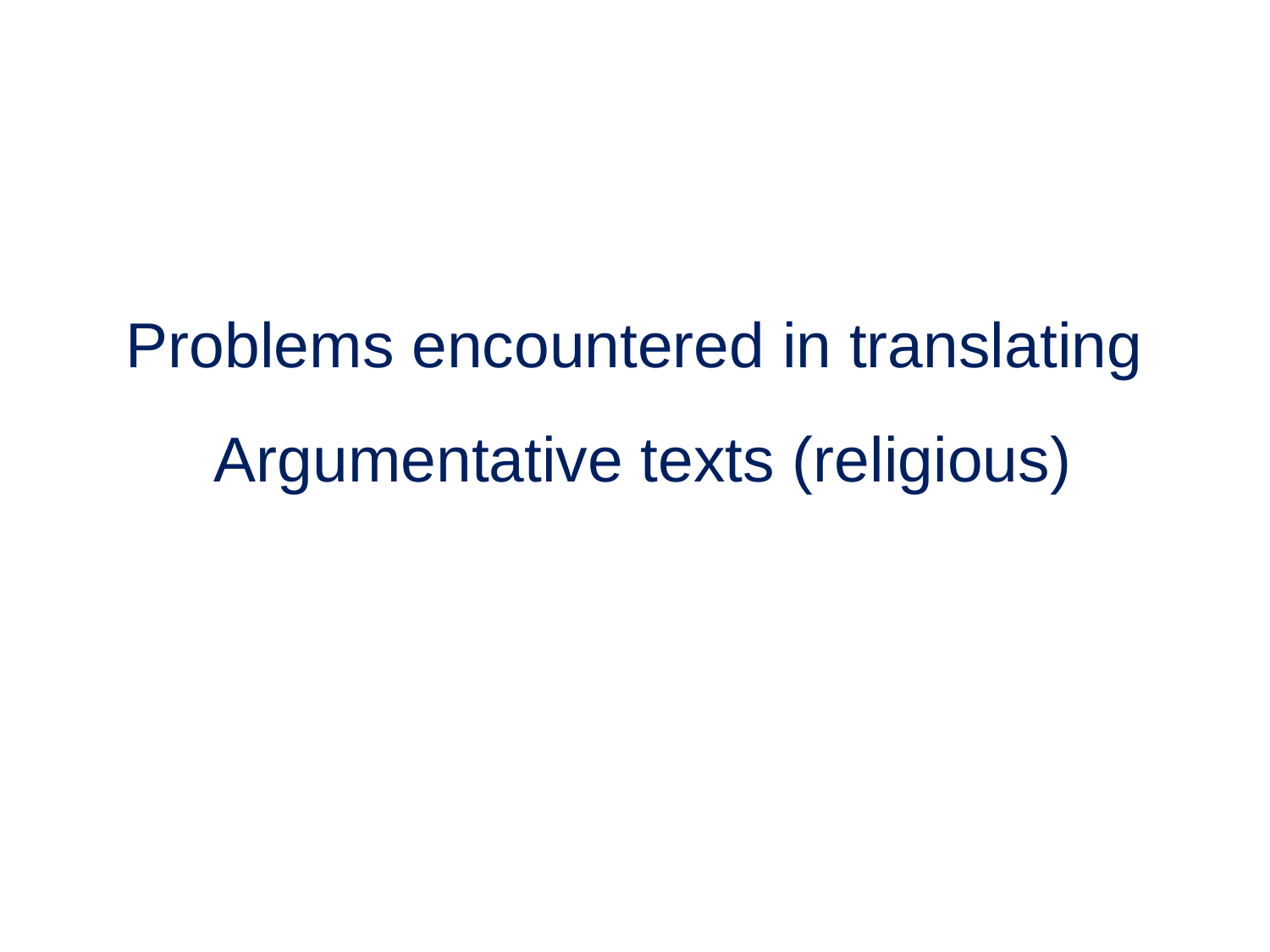

# Problems encountered in translating Argumentative texts (religious)